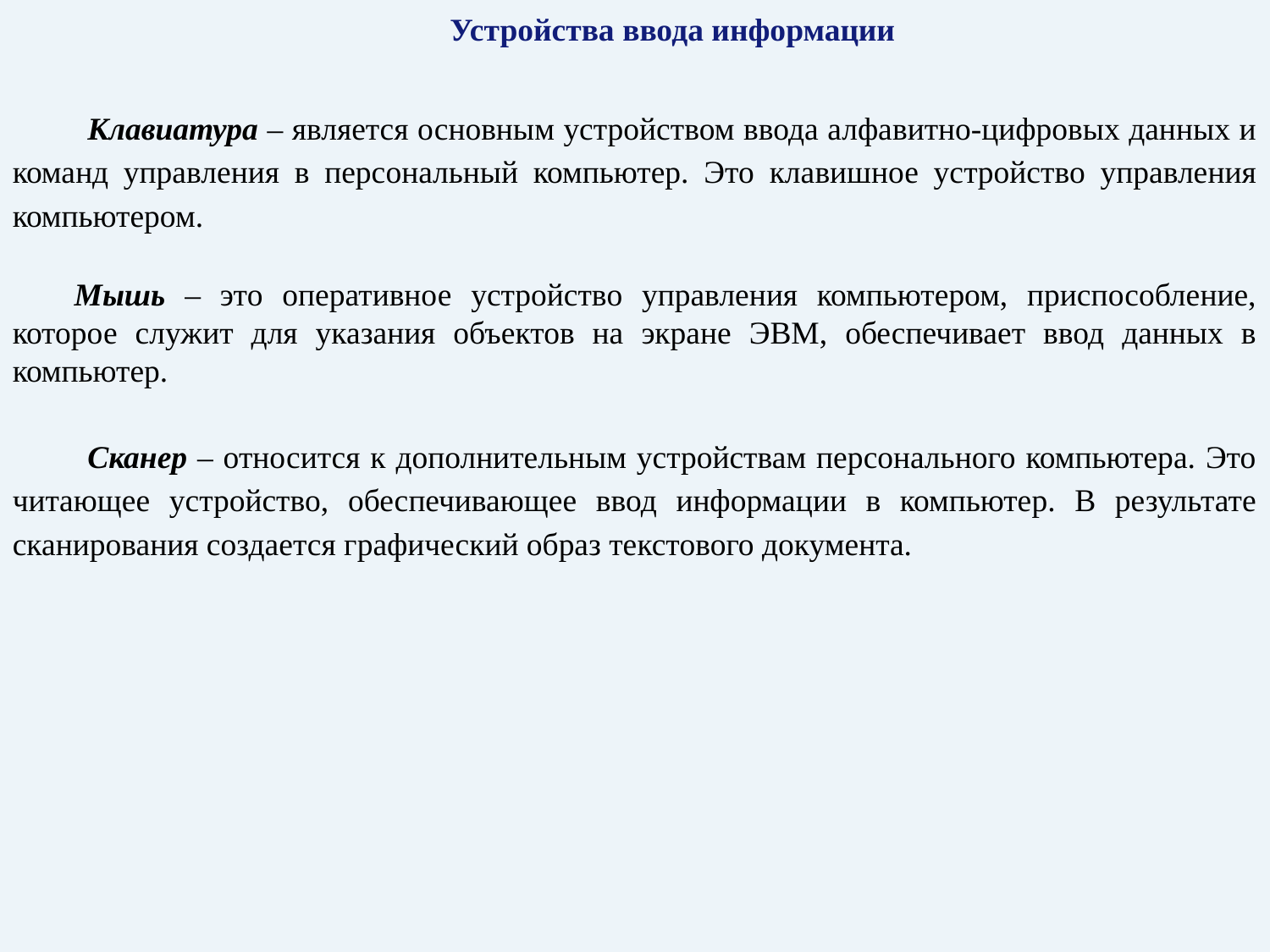

Устройства ввода информации
Клавиатура – является основным устройством ввода алфавитно-цифровых данных и команд управления в персональный компьютер. Это клавишное устройство управления компьютером.
Мышь – это оперативное устройство управления компьютером, приспособление, которое служит для указания объектов на экране ЭВМ, обеспечивает ввод данных в компьютер.
Сканер – относится к дополнительным устройствам персонального компьютера. Это читающее устройство, обеспечивающее ввод информации в компьютер. В результате сканирования создается графический образ текстового документа.